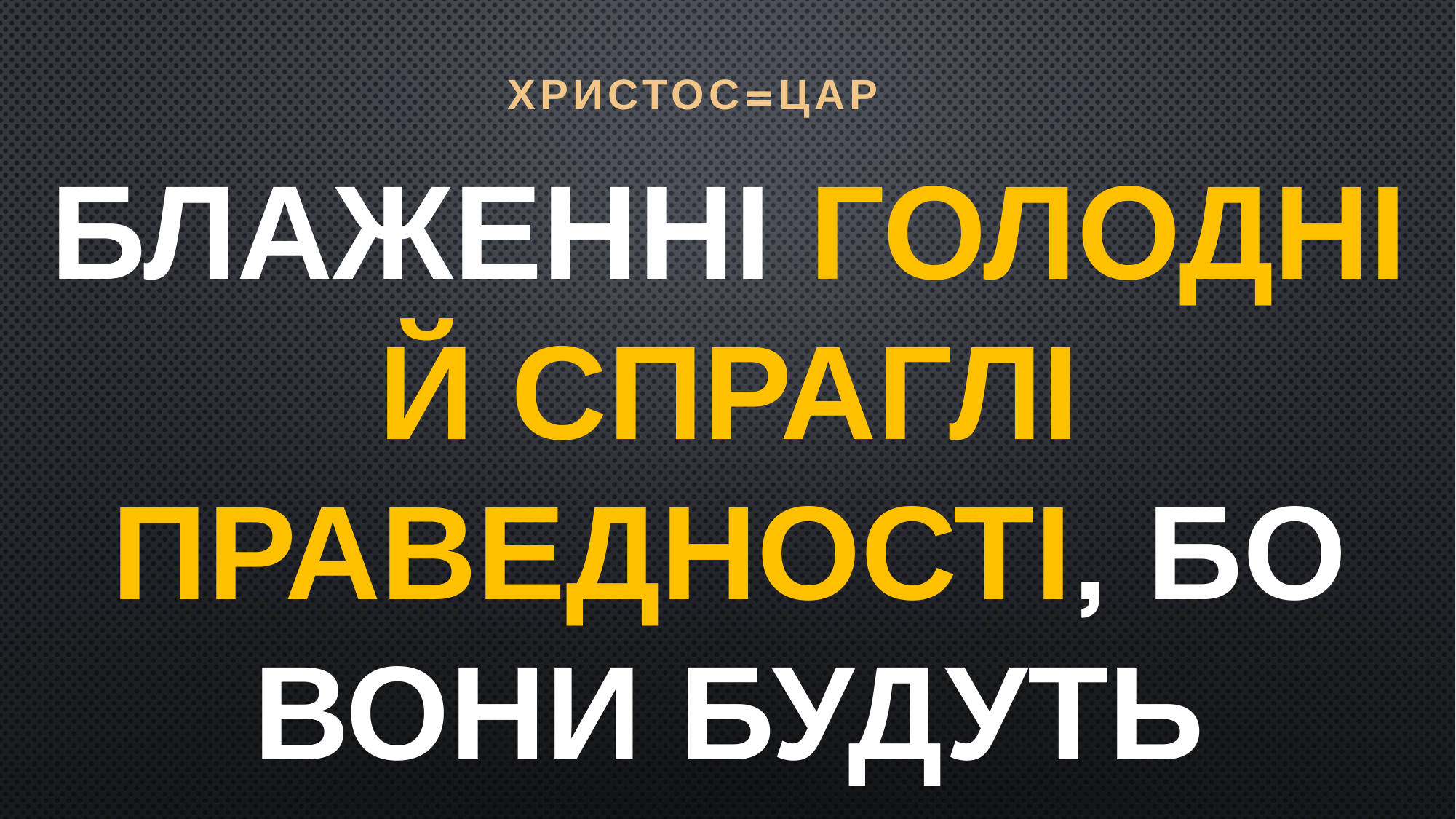

ХРИСТОС=ЦАР
Блаженні голодні й спраглі праведності, бо вони будуть насичені.